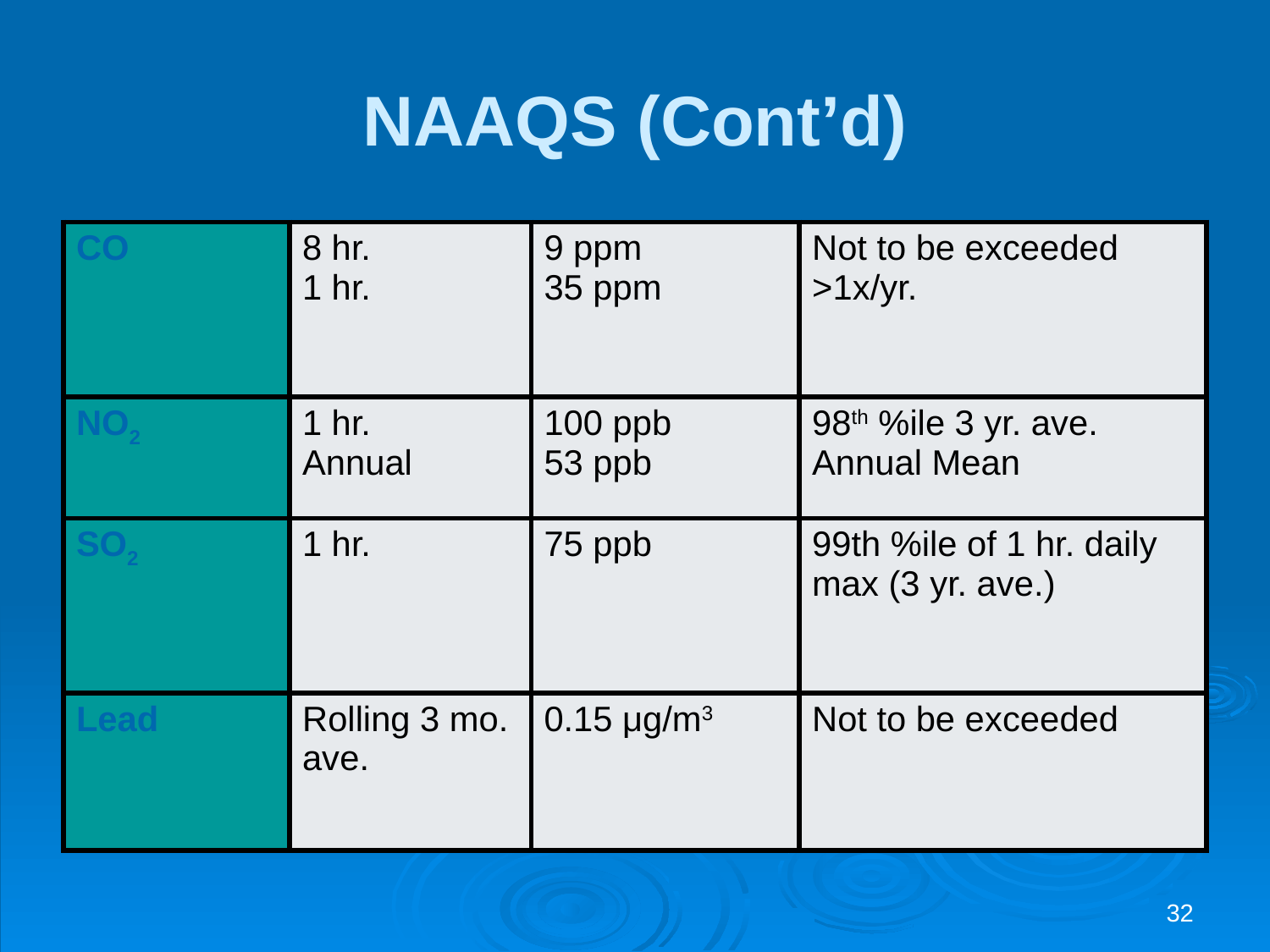

# NAAQS (Cont’d)
| CO | 8 hr. 1 hr. | 9 ppm 35 ppm | Not to be exceeded >1x/yr. |
| --- | --- | --- | --- |
| NO2 | 1 hr. Annual | 100 ppb 53 ppb | 98th %ile 3 yr. ave. Annual Mean |
| SO2 | 1 hr. | 75 ppb | 99th %ile of 1 hr. daily max (3 yr. ave.) |
| Lead | Rolling 3 mo. ave. | 0.15 μg/m3 | Not to be exceeded |
32